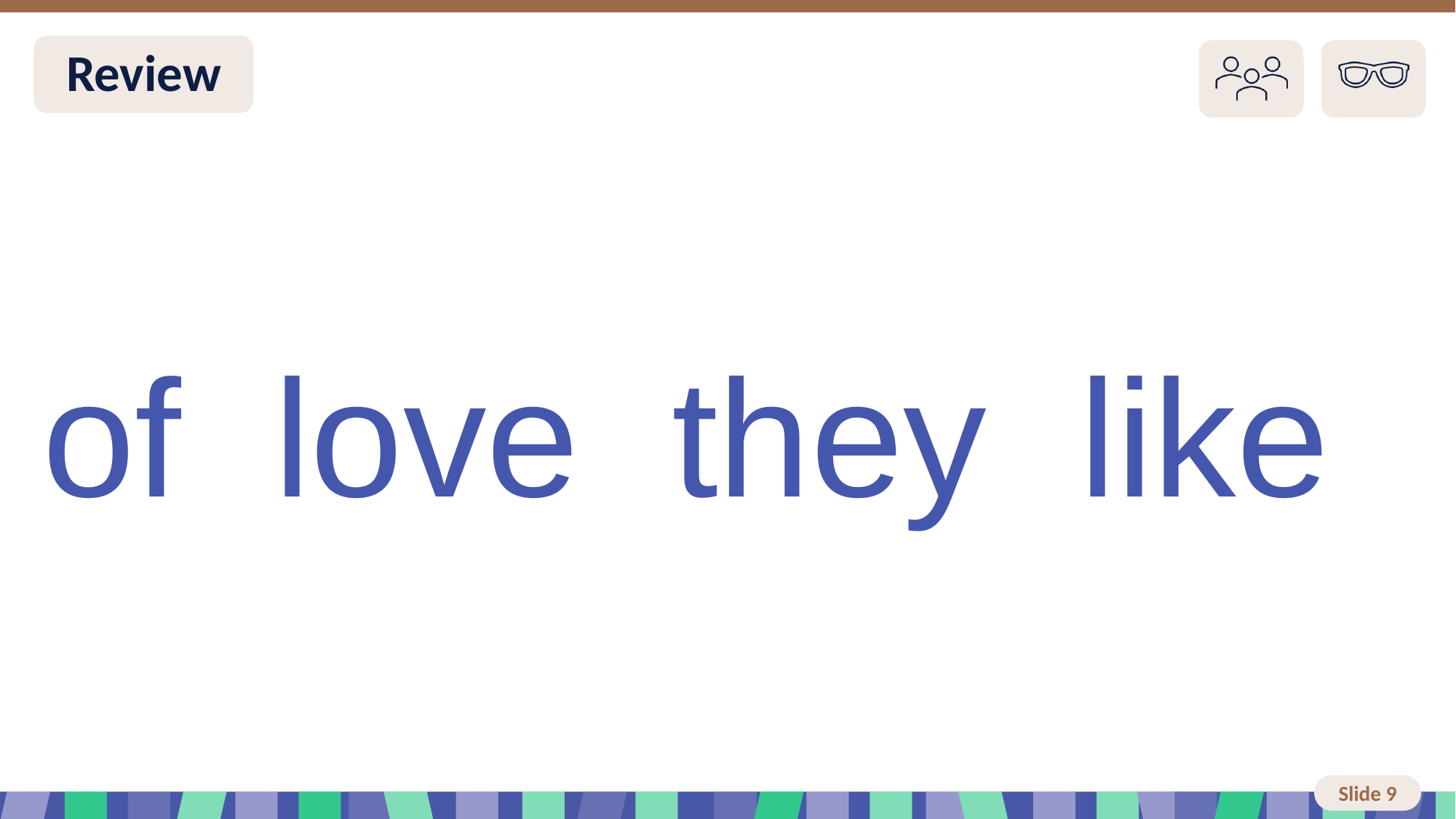

# Slide 9 Review
of  love  they  like